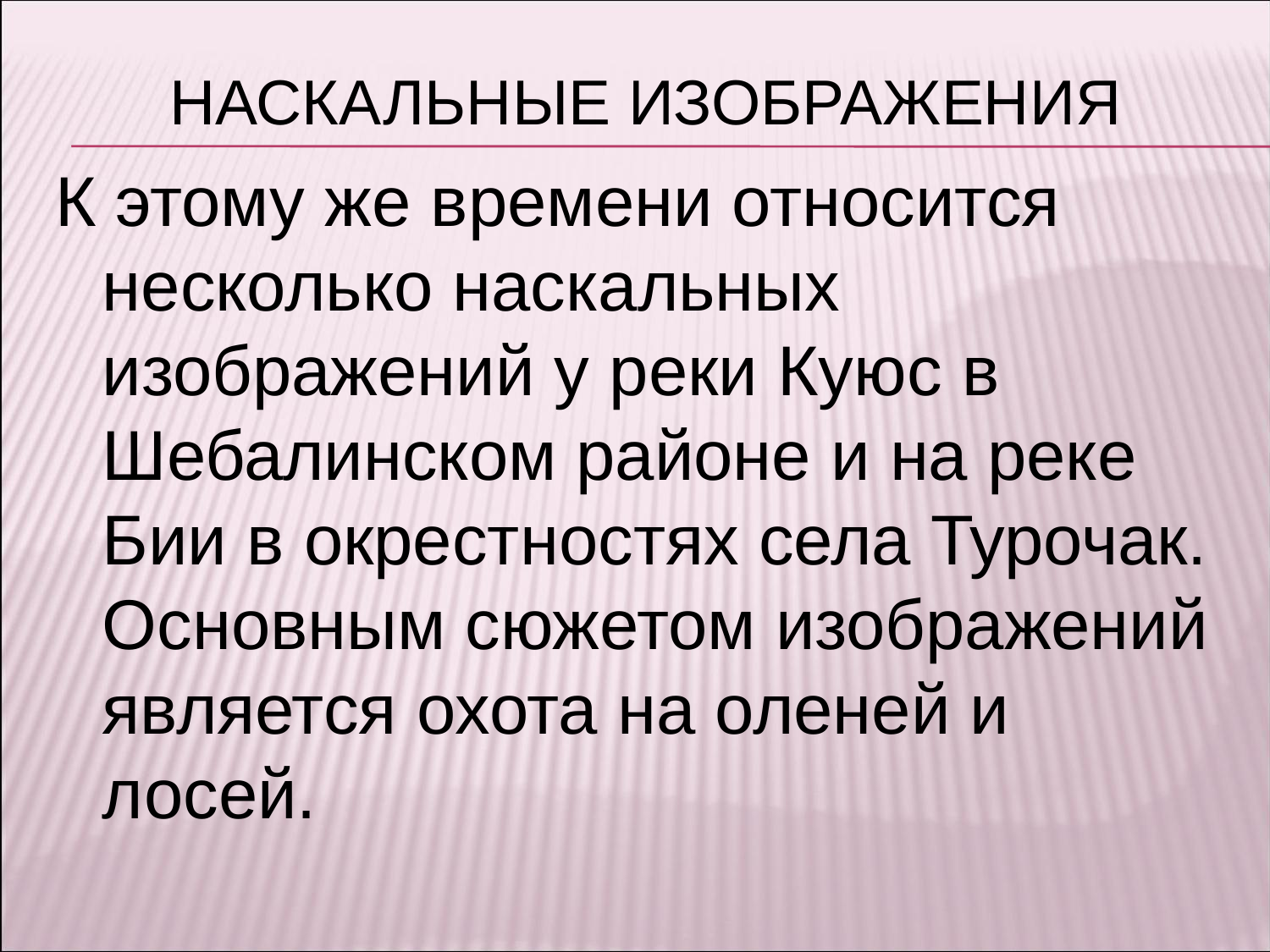

НАСКАЛЬНЫЕ ИЗОБРАЖЕНИЯ
К этому же времени относится несколько наскальных изображений у реки Куюс в Шебалинском районе и на реке Бии в окрестностях села Турочак. Основным сюжетом изображений является охота на оленей и лосей.